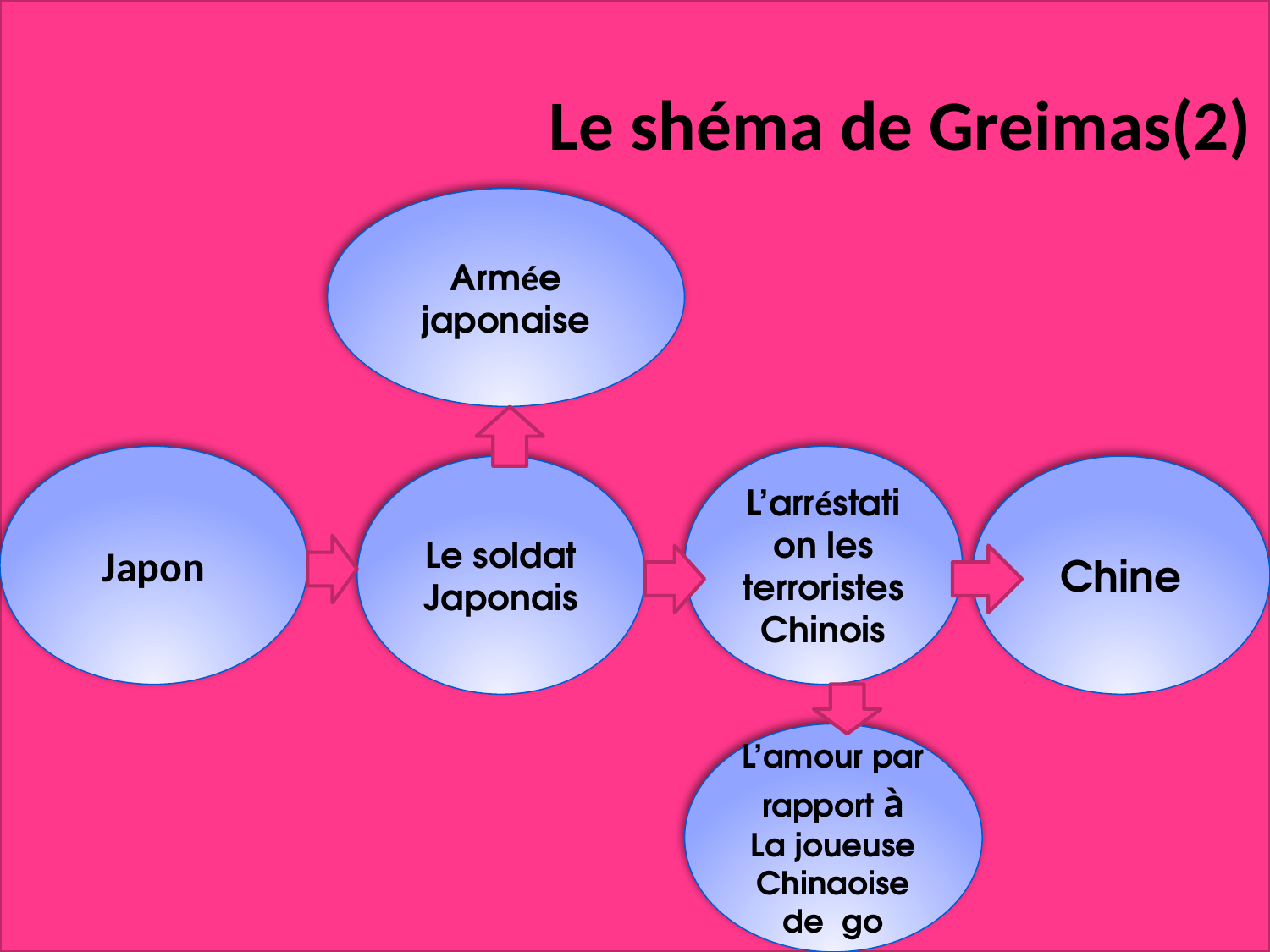

Le shéma de Greimas(2)
# Aalgirdas graimas aqtanturi sistema.
Armée japonaise

Japon
L’arréstation les terroristes Chinois
Le soldat Japonais
Chine

L’amour par rapport à La joueuse Chinaoise de  go